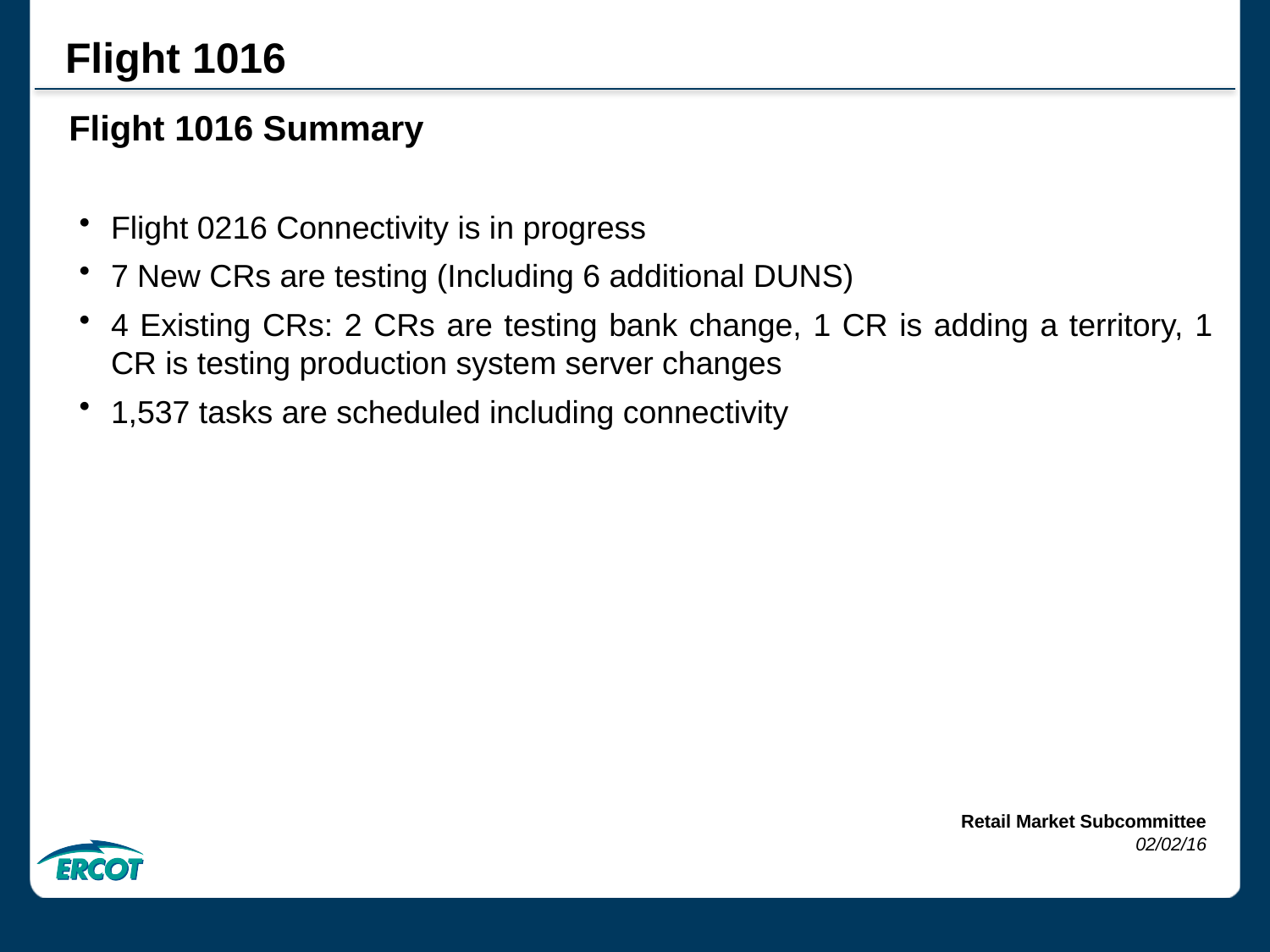

Flight 1016
Flight 1016 Summary
Flight 0216 Connectivity is in progress
7 New CRs are testing (Including 6 additional DUNS)
4 Existing CRs: 2 CRs are testing bank change, 1 CR is adding a territory, 1 CR is testing production system server changes
1,537 tasks are scheduled including connectivity
Retail Market Subcommittee
02/02/16